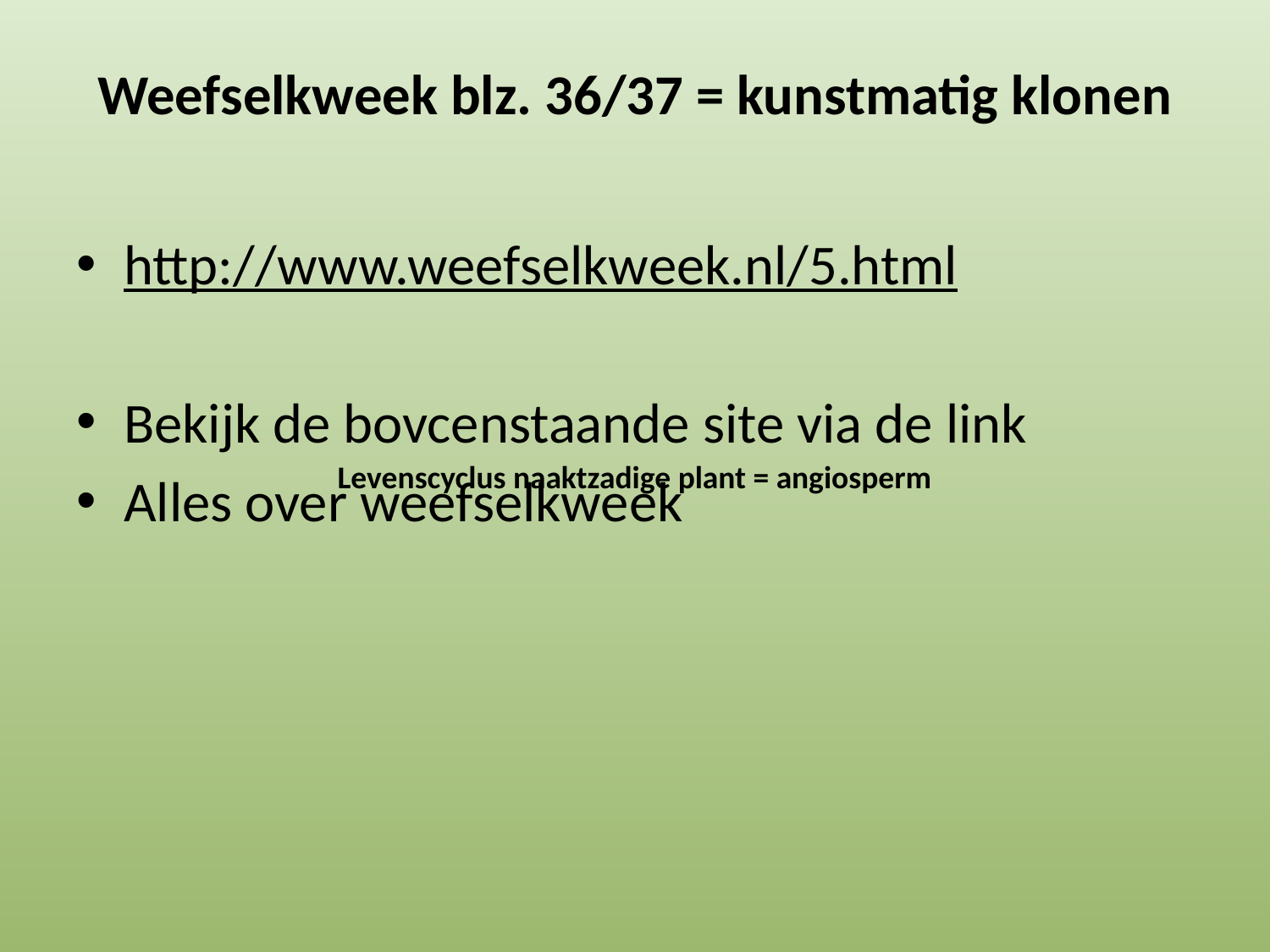

# Weefselkweek blz. 36/37 = kunstmatig klonen
http://www.weefselkweek.nl/5.html

Bekijk de bovcenstaande site via de link
Alles over weefselkweek
Levenscyclus naaktzadige plant = angiosperm